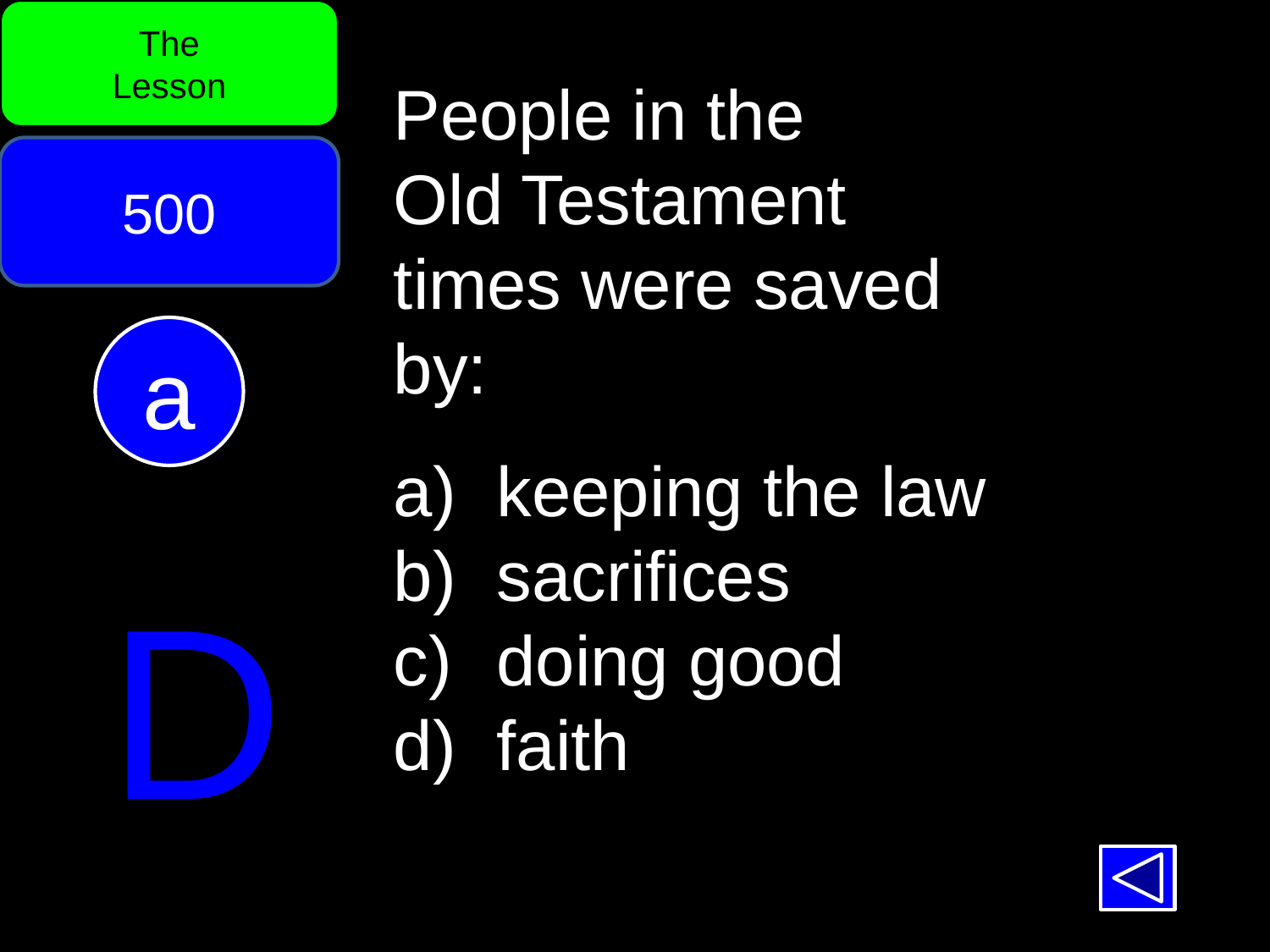

The
Lesson
People in the
Old Testament
times were saved
by:

keeping the law
sacrifices
doing good
faith

500
a
D